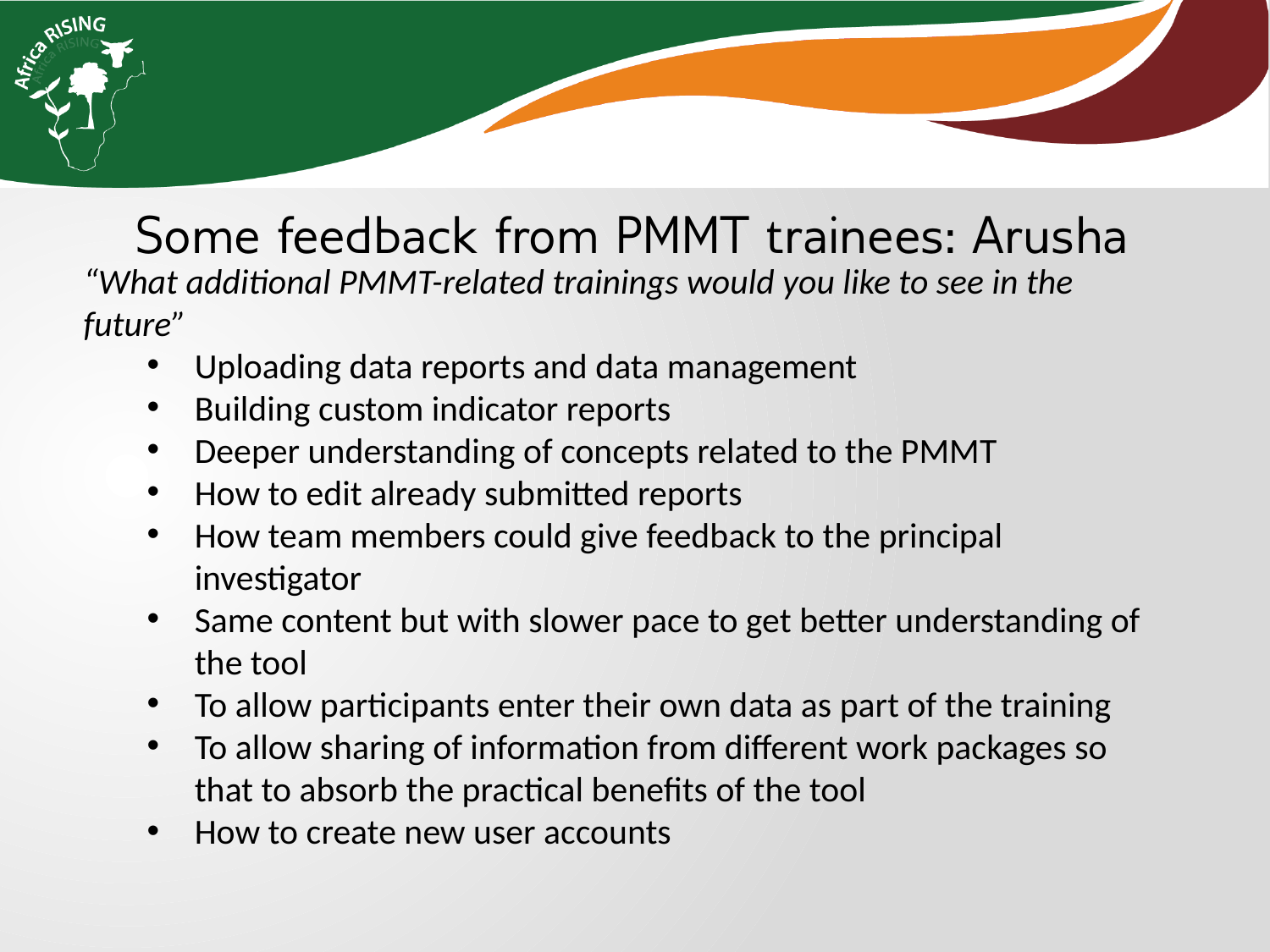

Some feedback from PMMT trainees: Arusha
“What additional PMMT-related trainings would you like to see in the future”
Uploading data reports and data management
Building custom indicator reports
Deeper understanding of concepts related to the PMMT
How to edit already submitted reports
How team members could give feedback to the principal investigator
Same content but with slower pace to get better understanding of the tool
To allow participants enter their own data as part of the training
To allow sharing of information from different work packages so that to absorb the practical benefits of the tool
How to create new user accounts